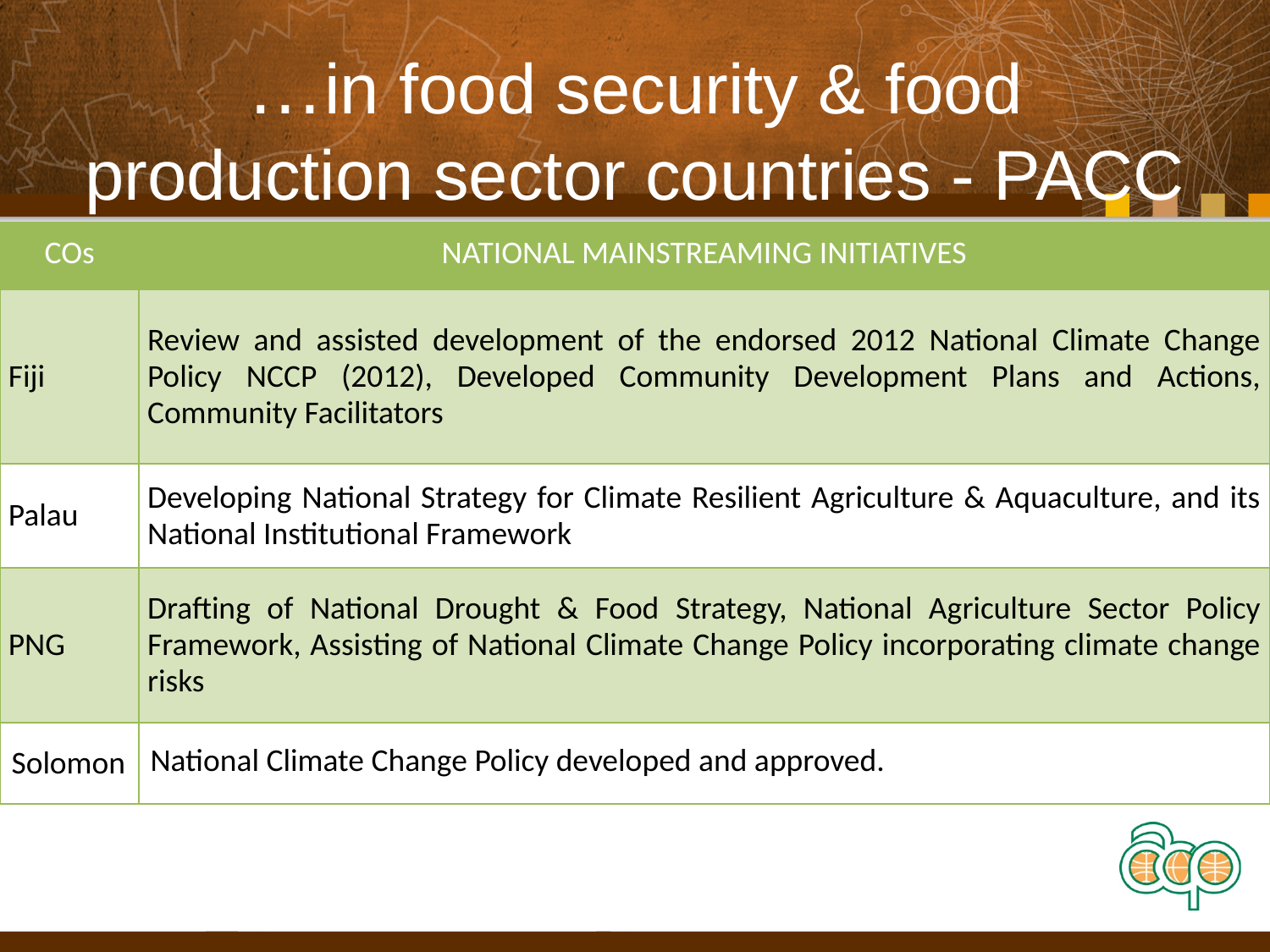

# …in food security & food production sector countries - PACC
| COs | NATIONAL MAINSTREAMING INITIATIVES |
| --- | --- |
| Fiji | Review and assisted development of the endorsed 2012 National Climate Change Policy NCCP (2012), Developed Community Development Plans and Actions, Community Facilitators |
| Palau | Developing National Strategy for Climate Resilient Agriculture & Aquaculture, and its National Institutional Framework |
| PNG | Drafting of National Drought & Food Strategy, National Agriculture Sector Policy Framework, Assisting of National Climate Change Policy incorporating climate change risks |
| Solomon | National Climate Change Policy developed and approved. |